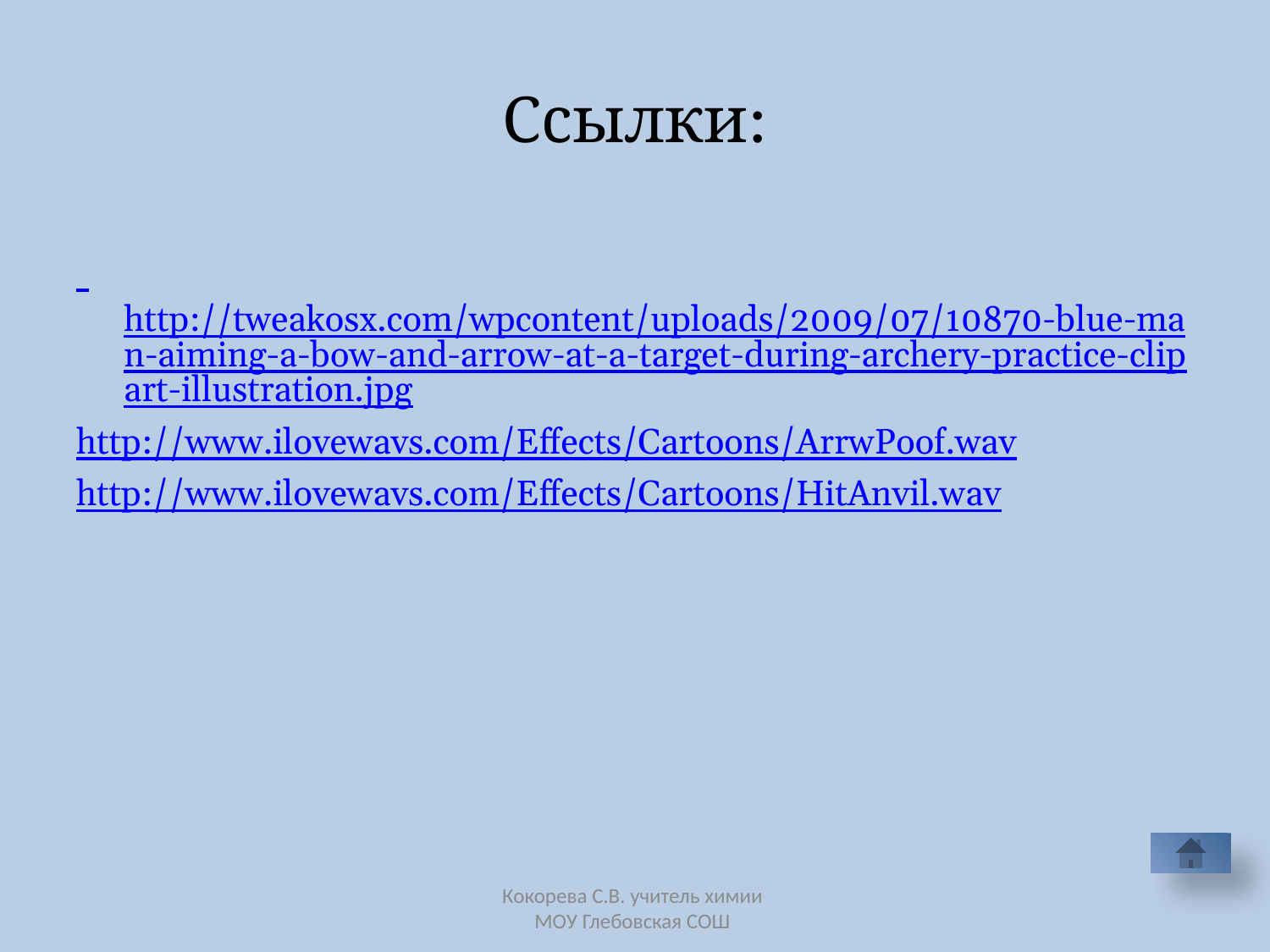

# Ссылки:
 http://tweakosx.com/wpcontent/uploads/2009/07/10870-blue-man-aiming-a-bow-and-arrow-at-a-target-during-archery-practice-clipart-illustration.jpg
http://www.ilovewavs.com/Effects/Cartoons/ArrwPoof.wav
http://www.ilovewavs.com/Effects/Cartoons/HitAnvil.wav

Кокорева С.В. учитель химии
МОУ Глебовская СОШ